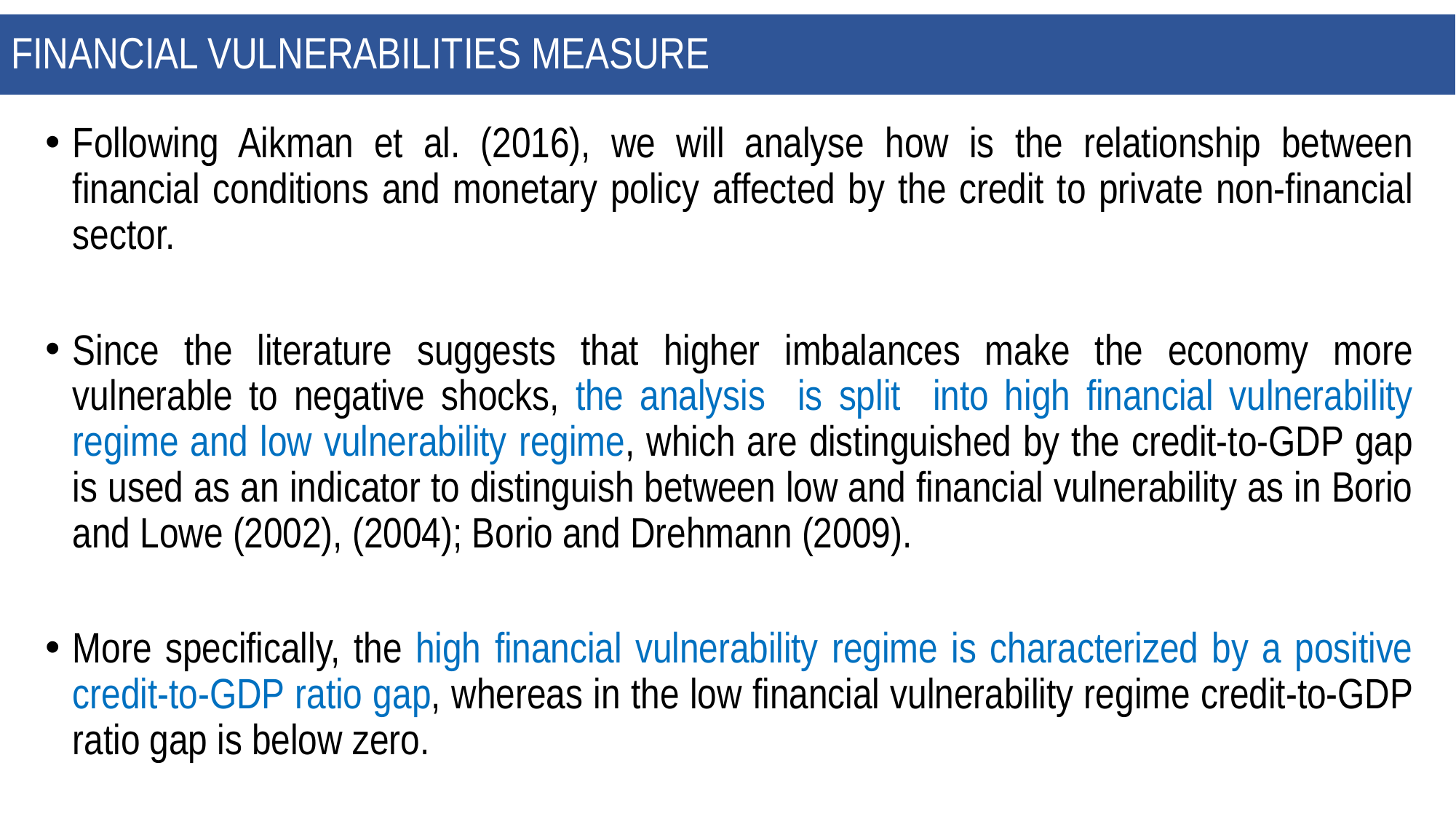

# financial VULNERABILITIES MEASURE
Following Aikman et al. (2016), we will analyse how is the relationship between financial conditions and monetary policy affected by the credit to private non-financial sector.

Since the literature suggests that higher imbalances make the economy more vulnerable to negative shocks, the analysis  is split  into high financial vulnerability regime and low vulnerability regime, which are distinguished by the credit-to-GDP gap is used as an indicator to distinguish between low and financial vulnerability as in Borio and Lowe (2002), (2004); Borio and Drehmann (2009).

More specifically, the high financial vulnerability regime is characterized by a positive credit-to-GDP ratio gap, whereas in the low financial vulnerability regime credit-to-GDP ratio gap is below zero.